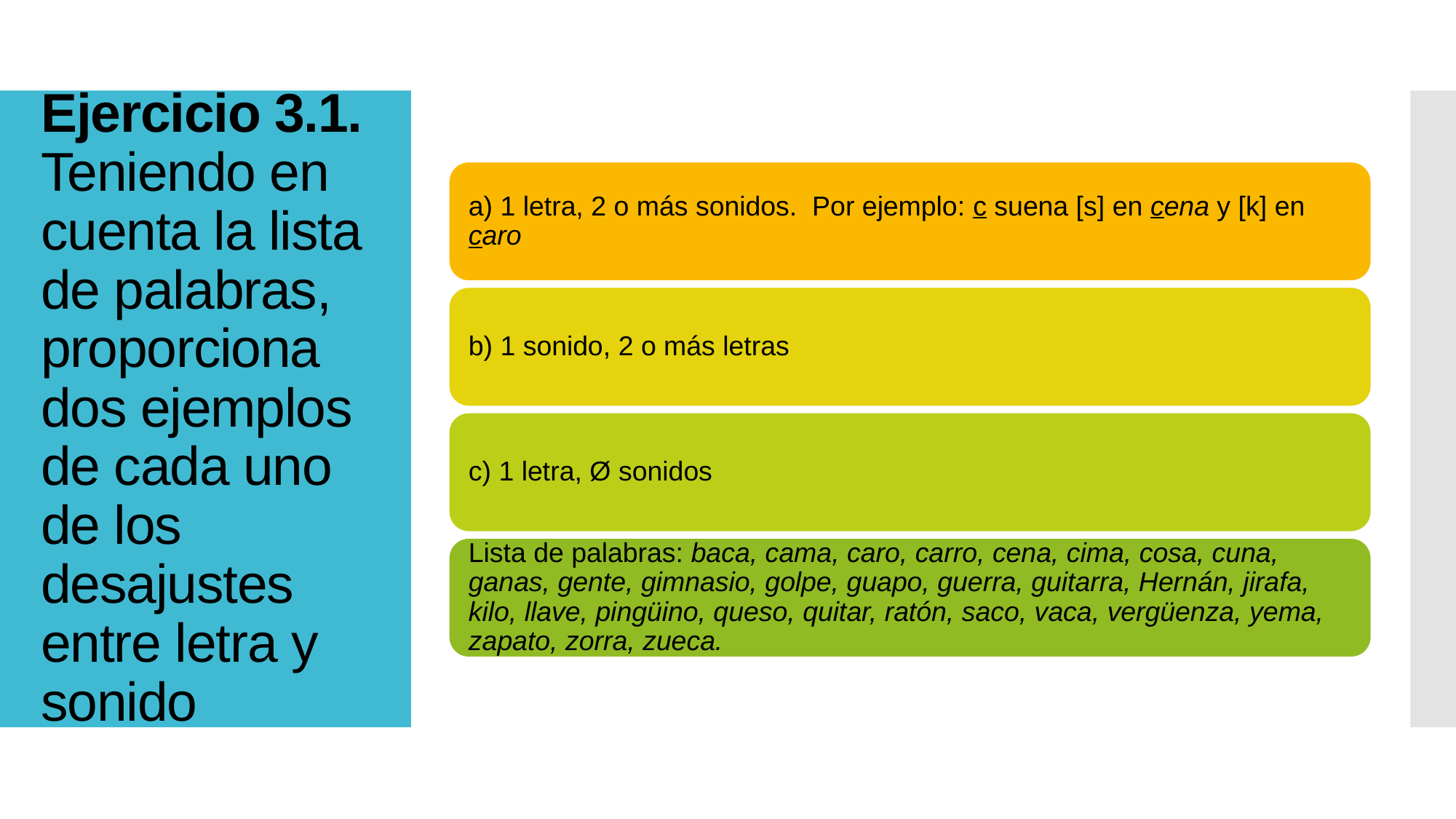

a) 1 letra, 2 o más sonidos.  Por ejemplo: c suena [s] en cena y [k] en caro
b) 1 sonido, 2 o más letras
c) 1 letra, Ø sonidos
Lista de palabras: baca, cama, caro, carro, cena, cima, cosa, cuna, ganas, gente, gimnasio, golpe, guapo, guerra, guitarra, Hernán, jirafa, kilo, llave, pingüino, queso, quitar, ratón, saco, vaca, vergüenza, yema, zapato, zorra, zueca.
# Ejercicio 3.1. Teniendo en cuenta la lista de palabras, proporciona dos ejemplos de cada uno de los desajustes entre letra y sonido